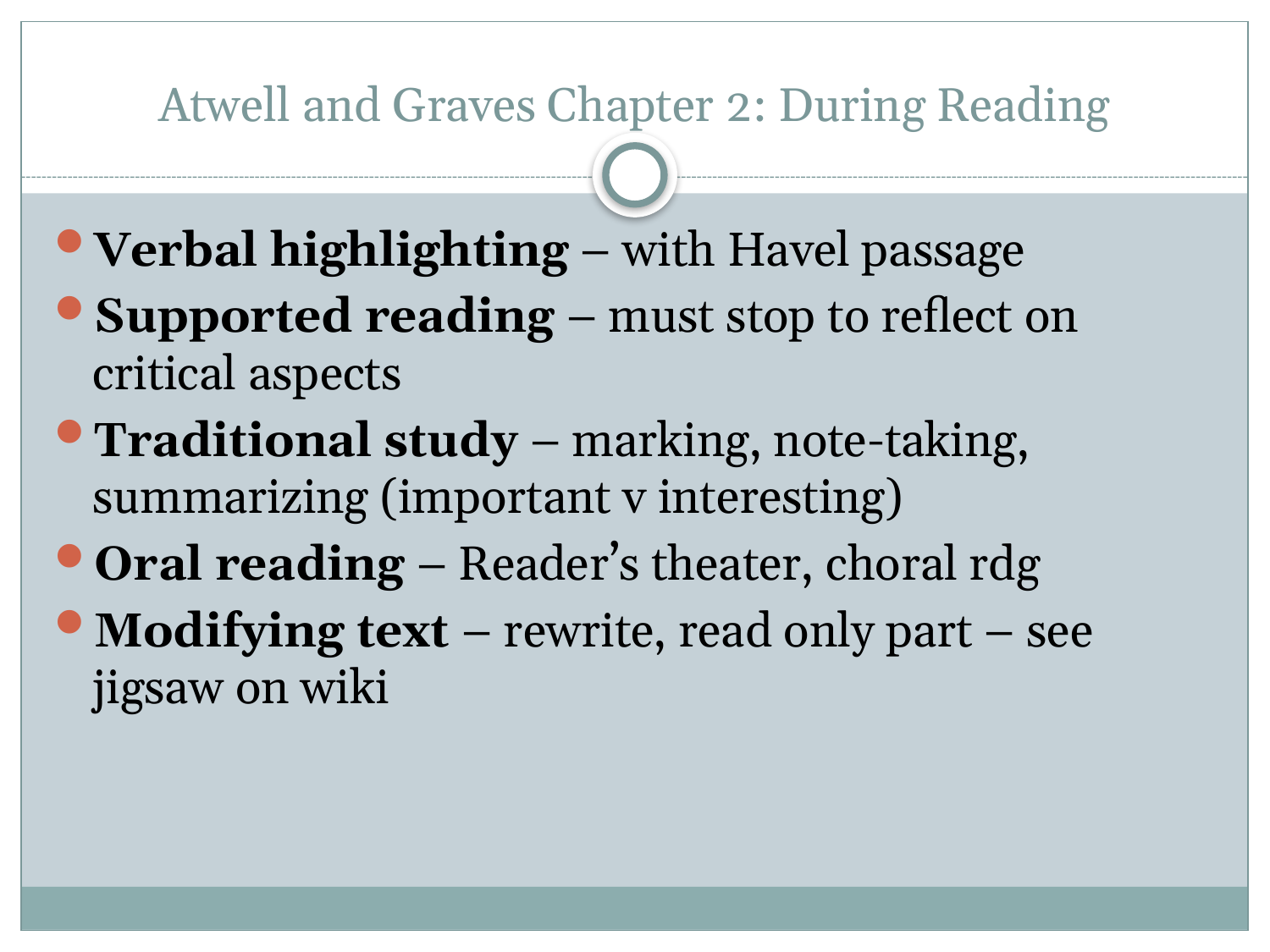

# Atwell and Graves Chapter 2: During Reading
Verbal highlighting – with Havel passage
Supported reading – must stop to reflect on critical aspects
Traditional study – marking, note-taking, summarizing (important v interesting)
Oral reading – Reader’s theater, choral rdg
Modifying text – rewrite, read only part – see jigsaw on wiki